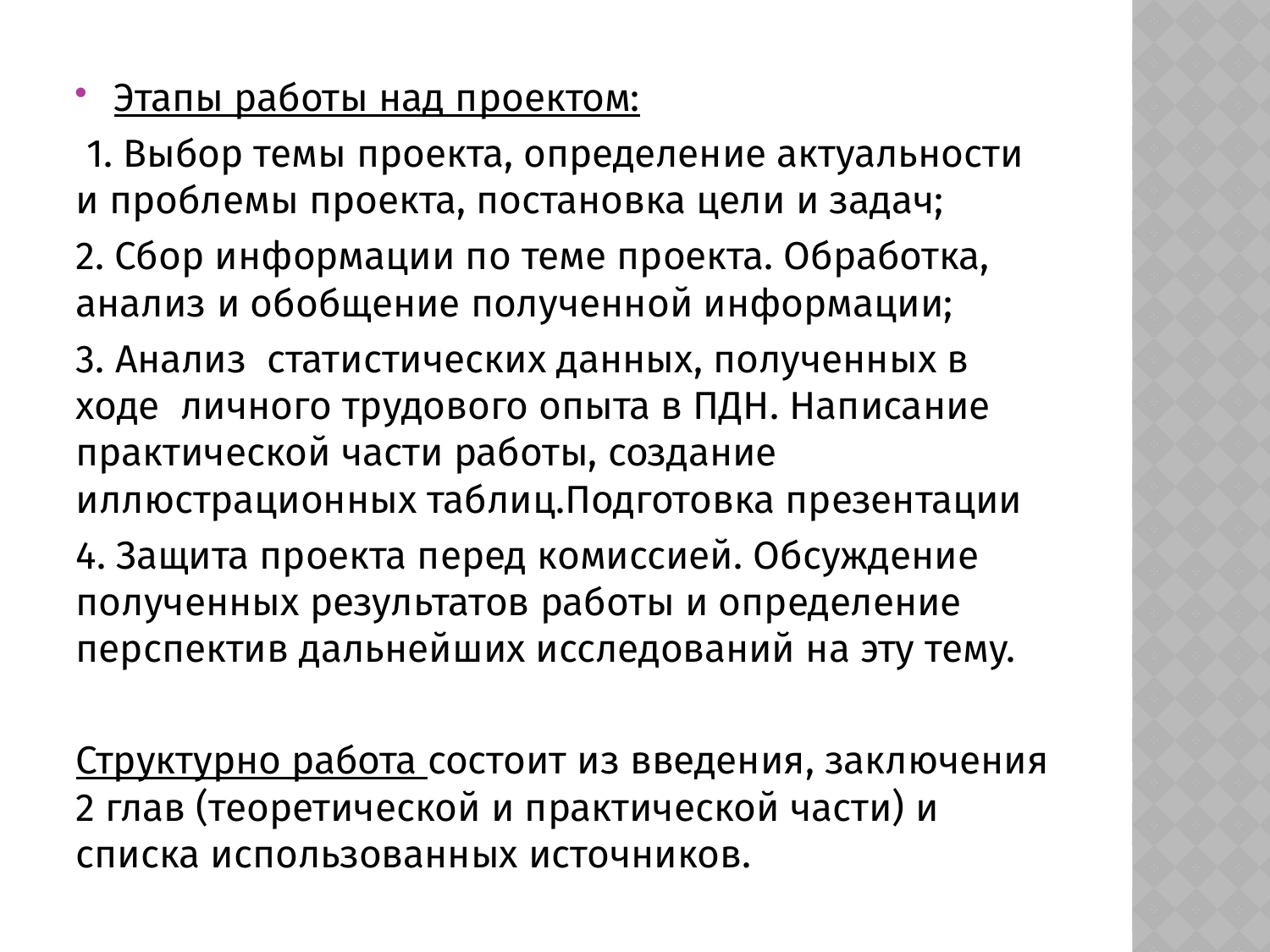

Этапы работы над проектом:
 1. Выбор темы проекта, определение актуальности и проблемы проекта, постановка цели и задач;
2. Сбор информации по теме проекта. Обработка, анализ и обобщение полученной информации;
3. Анализ  статистических данных, полученных в ходе  личного трудового опыта в ПДН. Написание практической части работы, создание иллюстрационных таблиц.Подготовка презентации
4. Защита проекта перед комиссией. Обсуждение полученных результатов работы и определение перспектив дальнейших исследований на эту тему.

Структурно работа состоит из введения, заключения 2 глав (теоретической и практической части) и списка использованных источников.